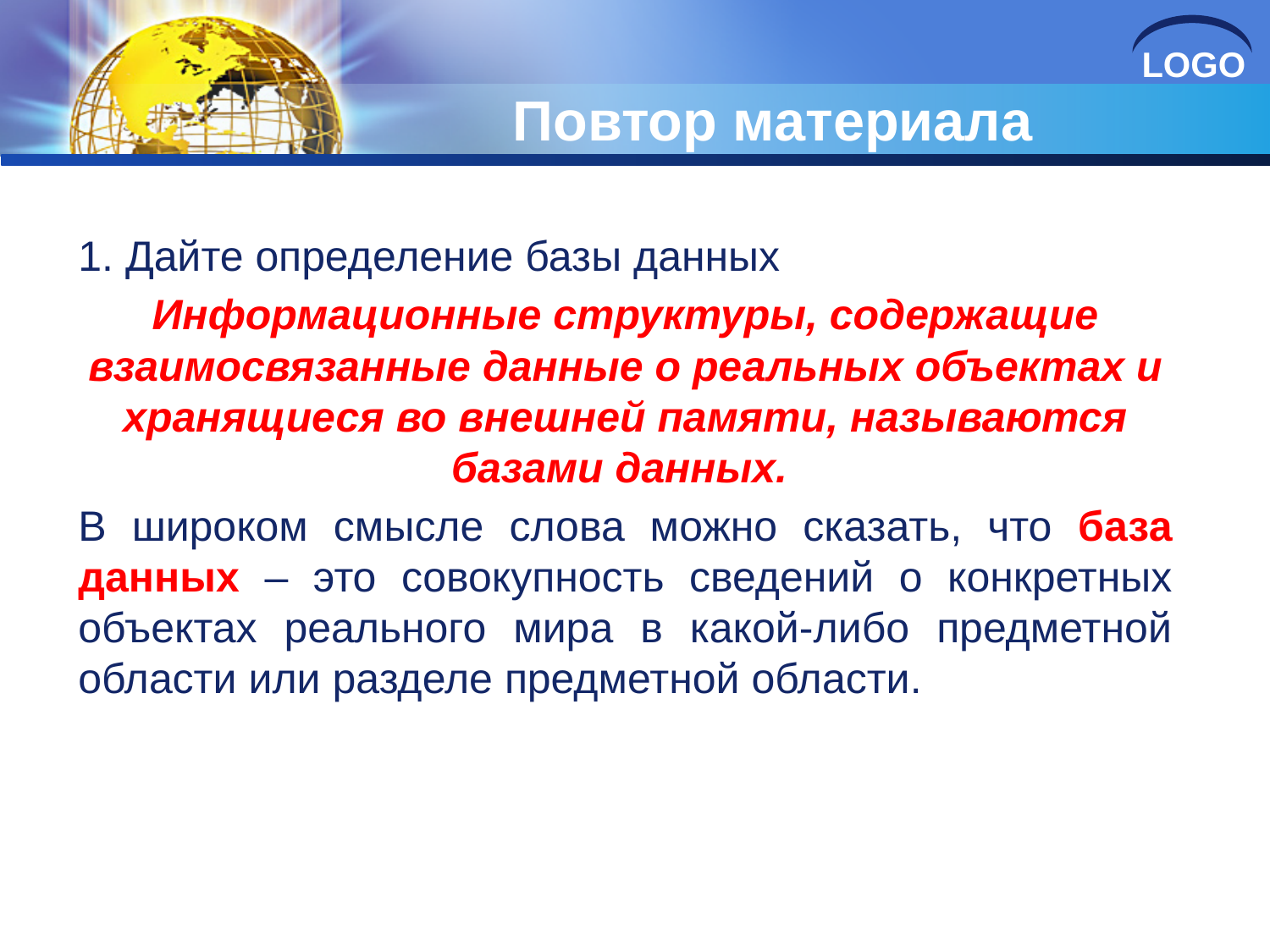

# Повтор материала
1. Дайте определение базы данных
Информационные структуры, содержащие взаимосвязанные данные о реальных объектах и хранящиеся во внешней памяти, называются базами данных.
В широком смысле слова можно сказать, что база данных – это совокупность сведений о конкретных объектах реального мира в какой-либо предметной области или разделе предметной области.